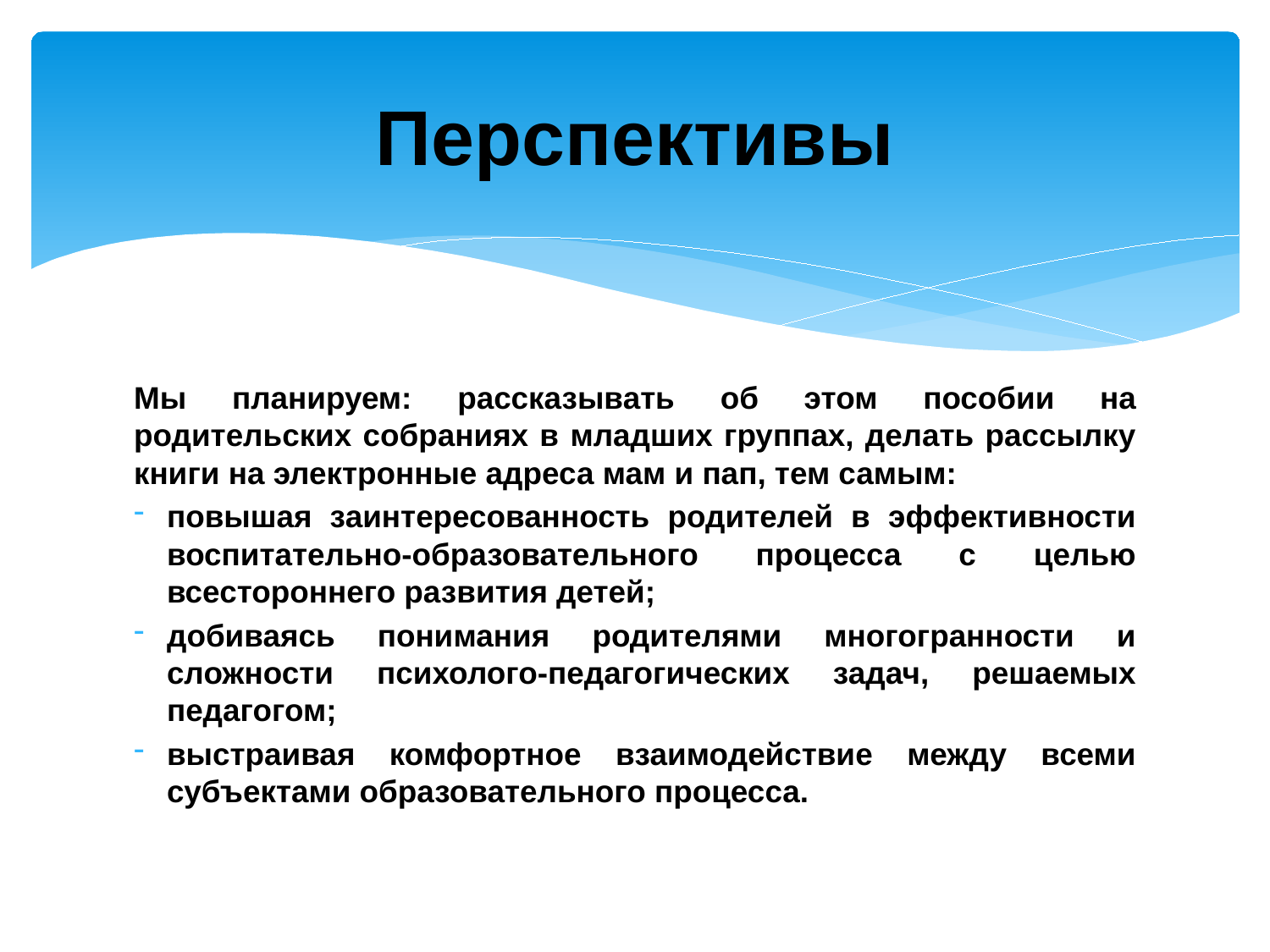

# Перспективы
Мы планируем: рассказывать об этом пособии на родительских собраниях в младших группах, делать рассылку книги на электронные адреса мам и пап, тем самым:
повышая заинтересованность родителей в эффективности воспитательно-образовательного процесса с целью всестороннего развития детей;
добиваясь понимания родителями многогранности и сложности психолого-педагогических задач, решаемых педагогом;
выстраивая комфортное взаимодействие между всеми субъектами образовательного процесса.